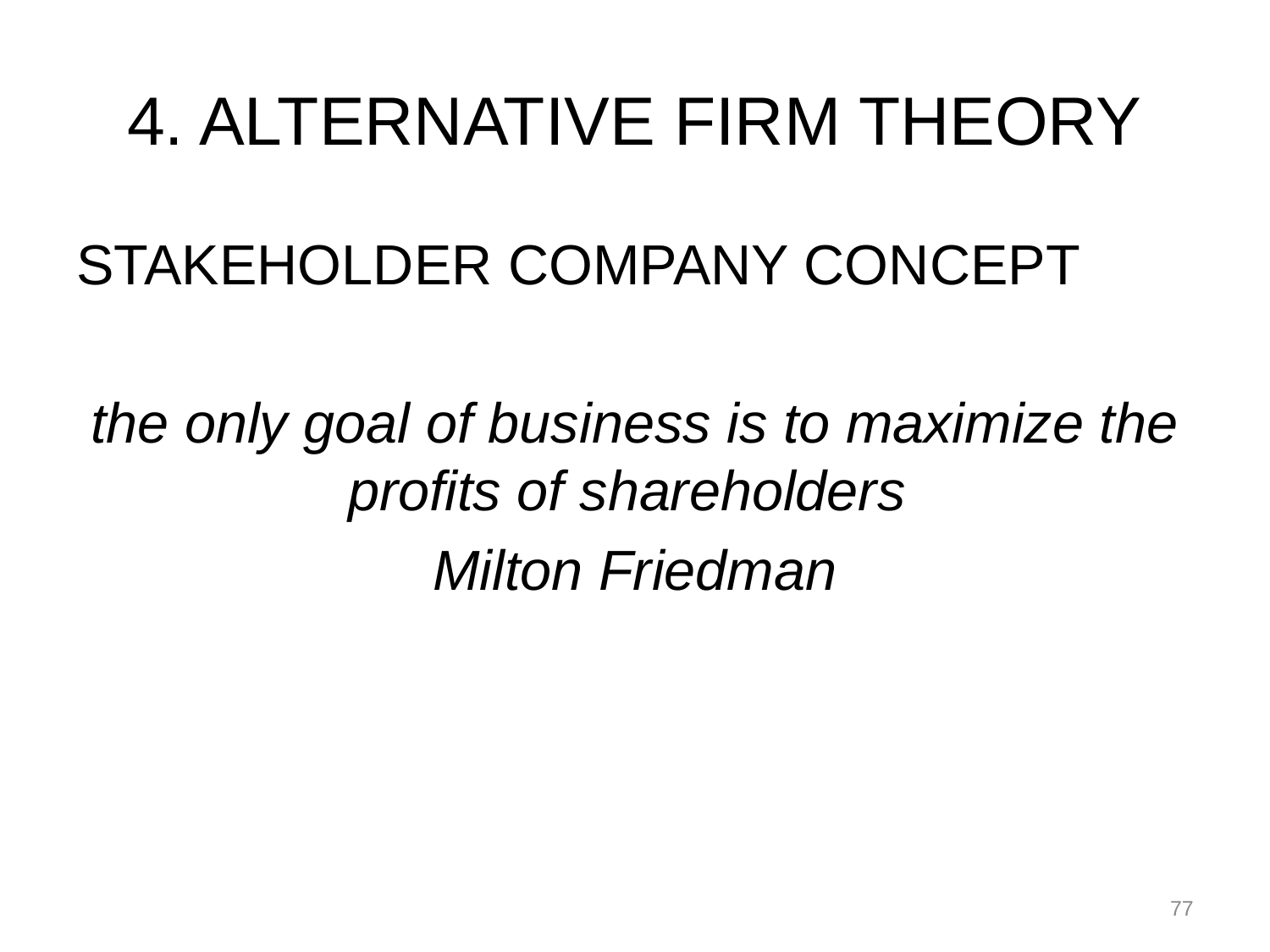

# 4. ALTERNATIVE FIRM THEORY
STAKEHOLDER COMPANY CONCEPT

the only goal of business is to maximize the profits of shareholders
Milton Friedman
77